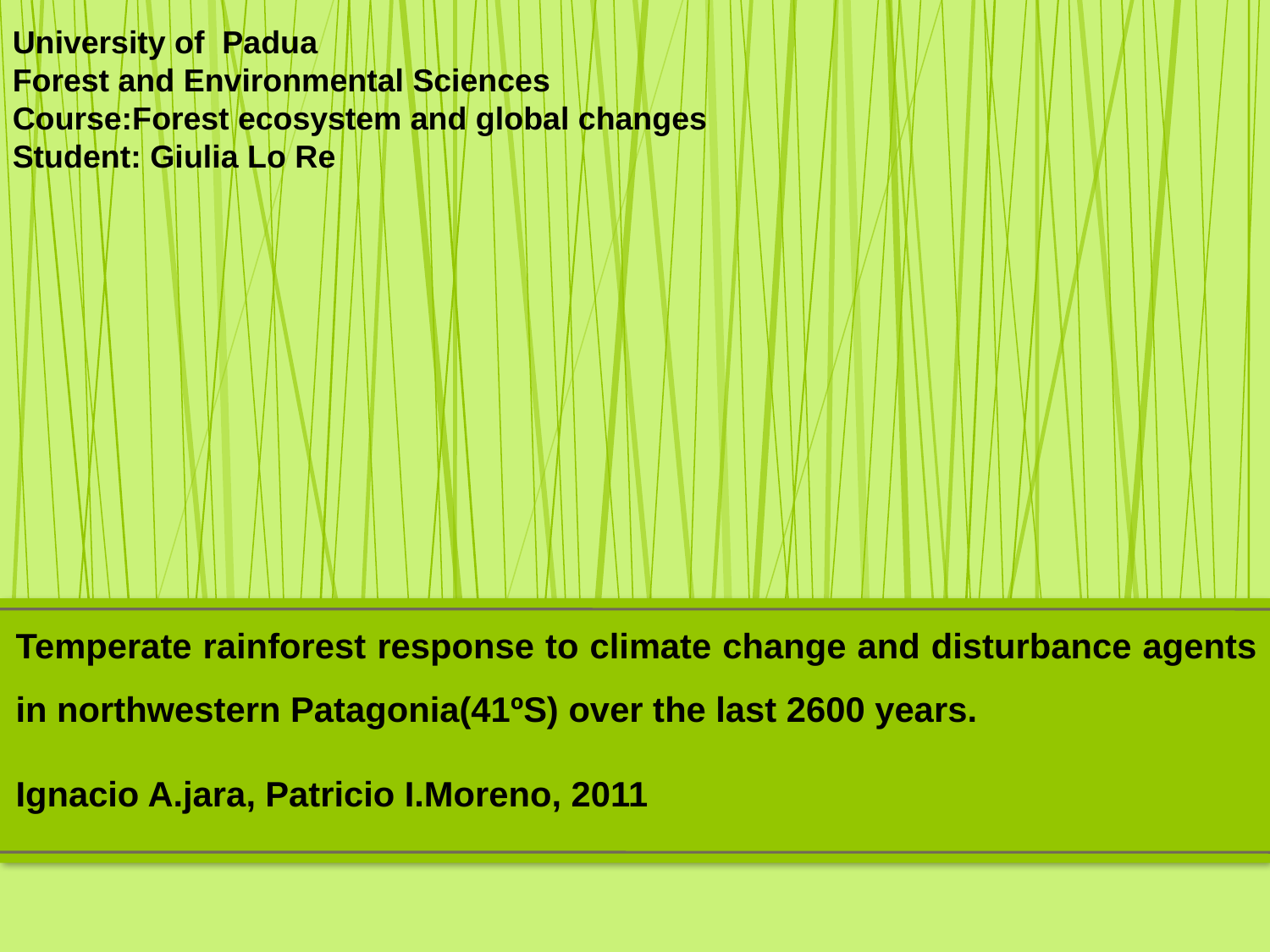

University of  Padua
Forest and Environmental Sciences
Course:Forest ecosystem and global changes
Student: Giulia Lo Re

Temperate rainforest response to climate change and disturbance agents in northwestern Patagonia(41ºS) over the last 2600 years.

Ignacio A.jara, Patricio I.Moreno, 2011